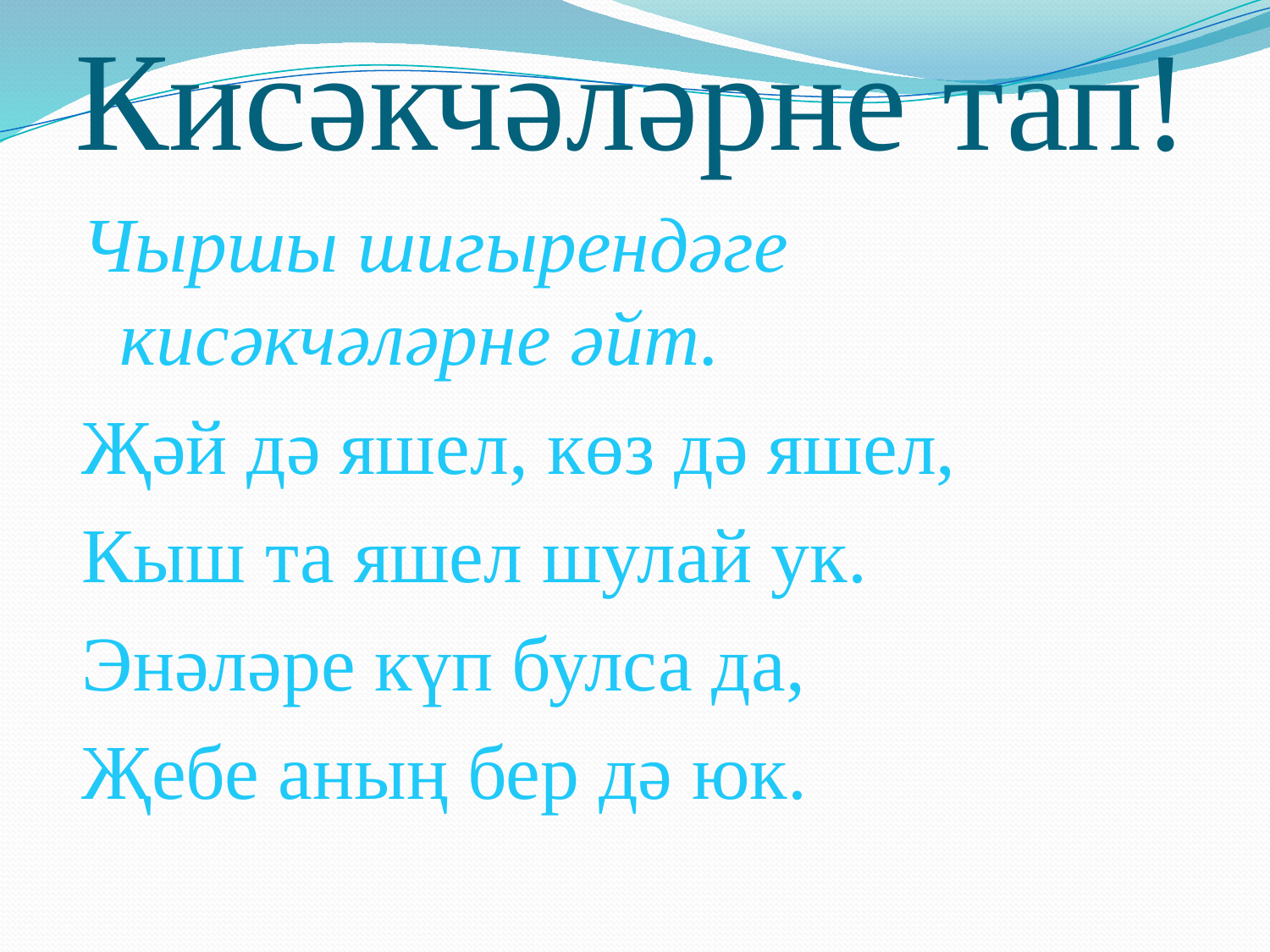

# Кисәкчәләрне тап!
Чыршы шигырендәге кисәкчәләрне әйт.
Җәй дә яшел, көз дә яшел,
Кыш та яшел шулай ук.
Энәләре күп булса да,
Җебе аның бер дә юк.